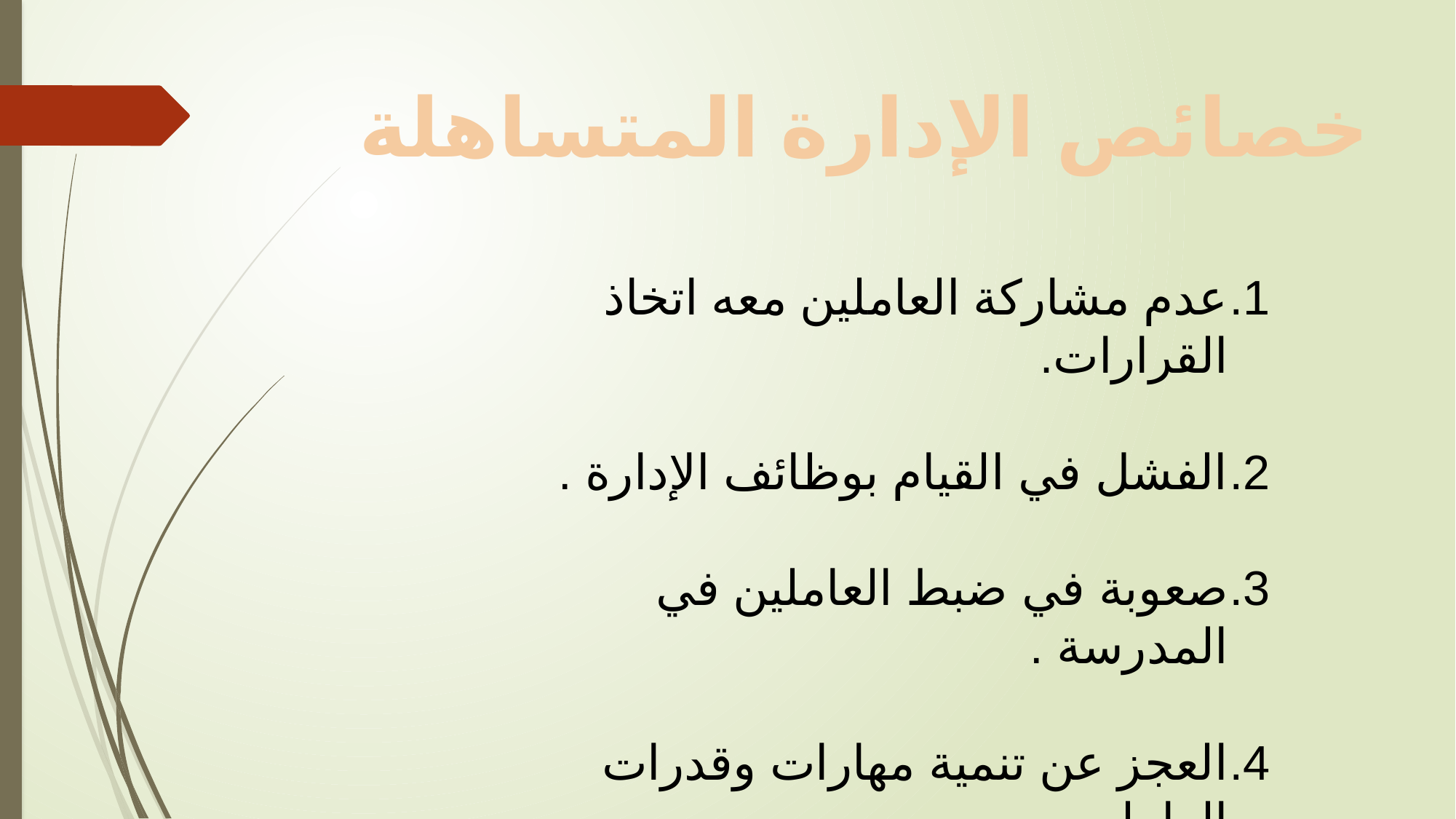

خصائص الإدارة المتساهلة
عدم مشاركة العاملين معه اتخاذ القرارات.

الفشل في القيام بوظائف الإدارة .

صعوبة في ضبط العاملين في المدرسة .

العجز عن تنمية مهارات وقدرات العاملين .

يتجاهل معالجة وتقويم الأخطاء في المدرسة .